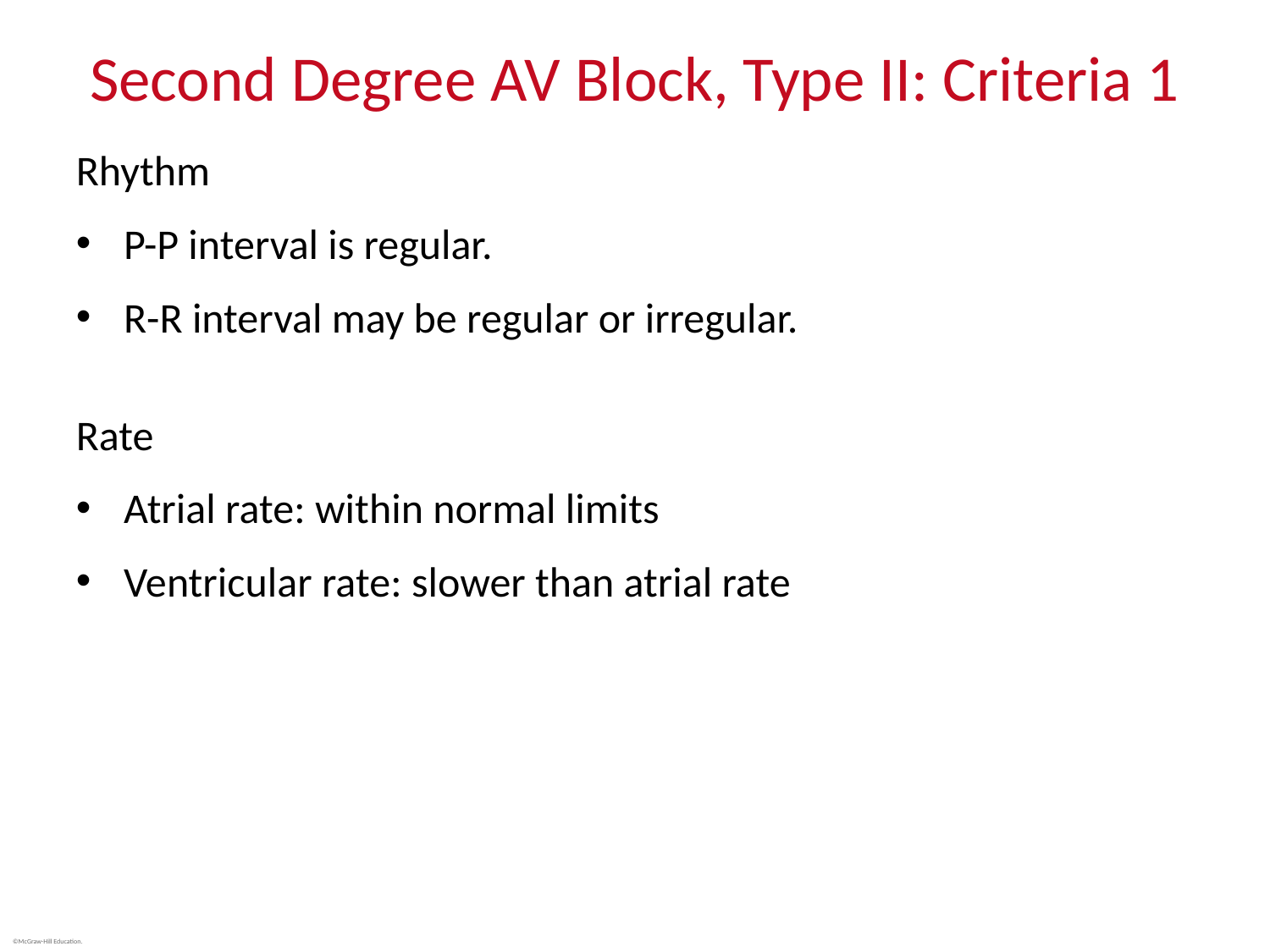

# Second Degree AV Block, Type II: Criteria 1
Rhythm
P-P interval is regular.
R-R interval may be regular or irregular.
Rate
Atrial rate: within normal limits
Ventricular rate: slower than atrial rate